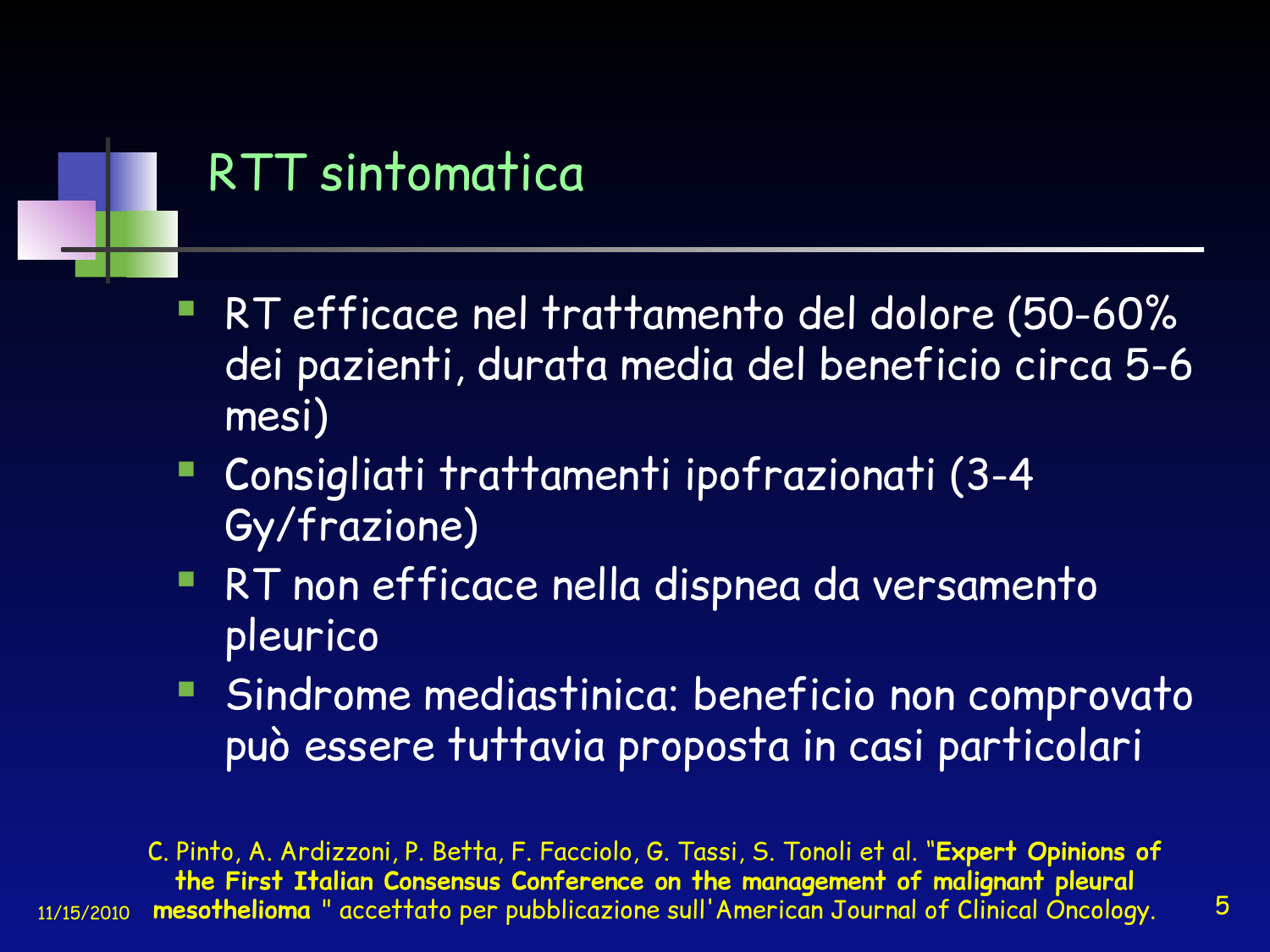

# RTT sintomatica
RT efficace nel trattamento del dolore (50-60% dei pazienti, durata media del beneficio circa 5-6 mesi)
Consigliati trattamenti ipofrazionati (3-4 Gy/frazione)
RT non efficace nella dispnea da versamento pleurico
Sindrome mediastinica: beneficio non comprovato può essere tuttavia proposta in casi particolari
C. Pinto, A. Ardizzoni, P. Betta, F. Facciolo, G. Tassi, S. Tonoli et al. “Expert Opinions of the First Italian Consensus Conference on the management of malignant pleural mesothelioma " accettato per pubblicazione sull'American Journal of Clinical Oncology.
11/15/2010
5